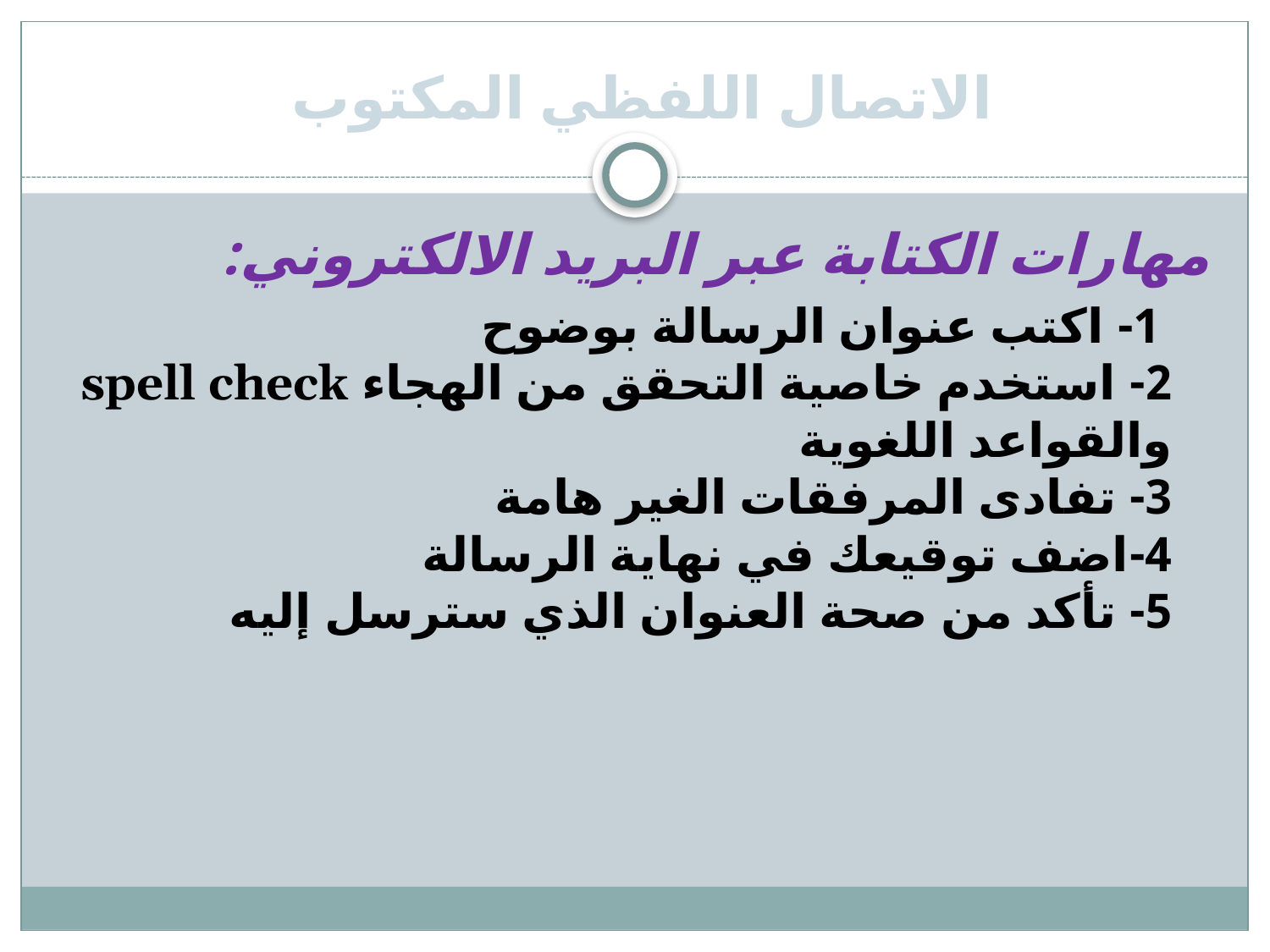

# الاتصال اللفظي المكتوب
مهارات الكتابة عبر البريد الالكتروني:
    1- اكتب عنوان الرسالة بوضوح
2- استخدم خاصية التحقق من الهجاء spell check والقواعد اللغوية
3- تفادى المرفقات الغير هامة
4-اضف توقيعك في نهاية الرسالة
5- تأكد من صحة العنوان الذي سترسل إليه